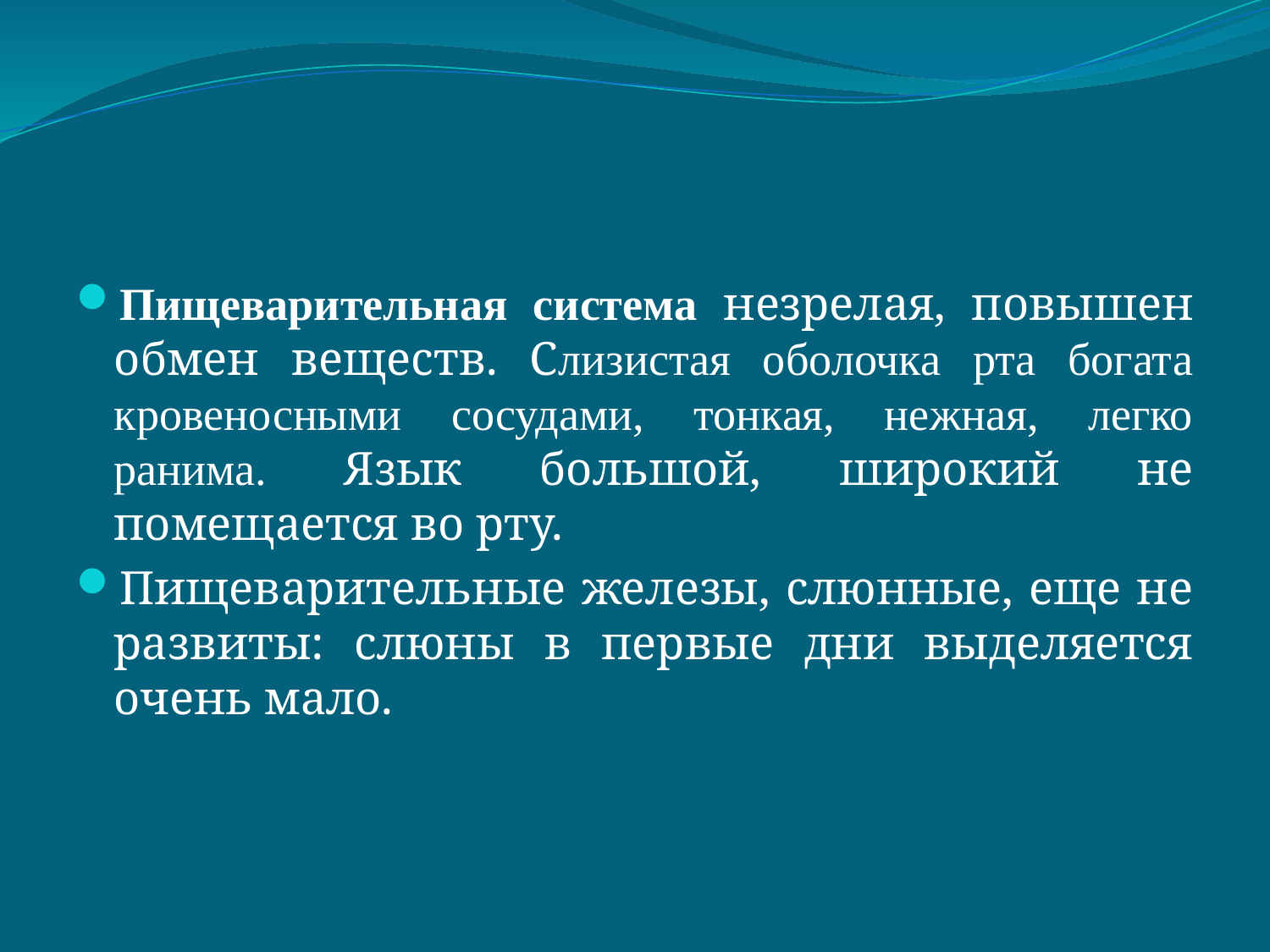

#
Пищеварительная система незрелая, повышен обмен веществ. Слизистая оболочка рта богата кровеносными сосудами, тонкая, нежная, легко ранима. Язык большой, широкий не помещается во рту.
Пищеварительные железы, слюнные, еще не развиты: слюны в первые дни выделяется очень мало.